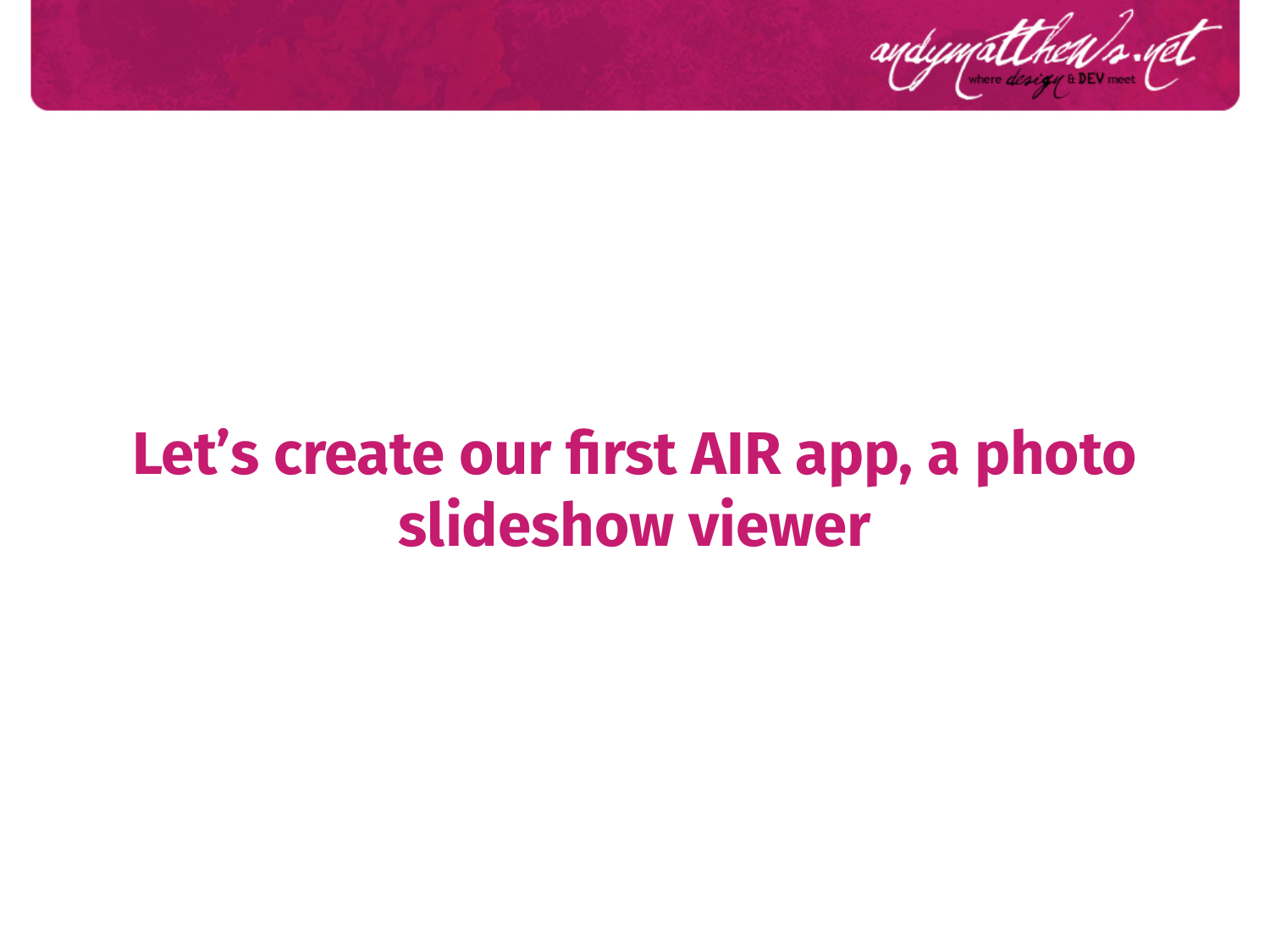

Let’s create our first AIR app, a photo slideshow viewer